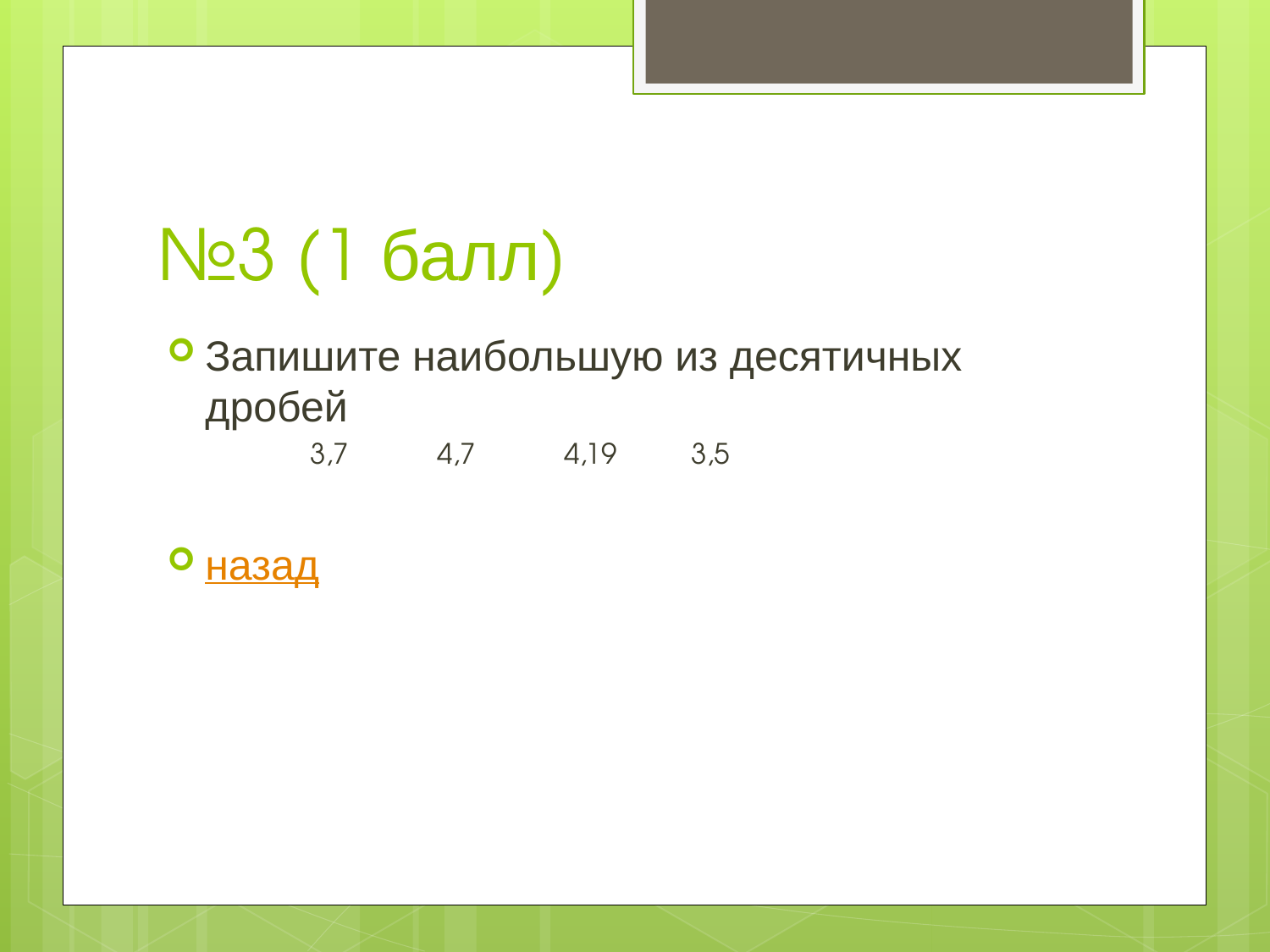

# №3 (1 балл)
Запишите наибольшую из десятичных дробей
3,7 	4,7	4,19	3,5

назад